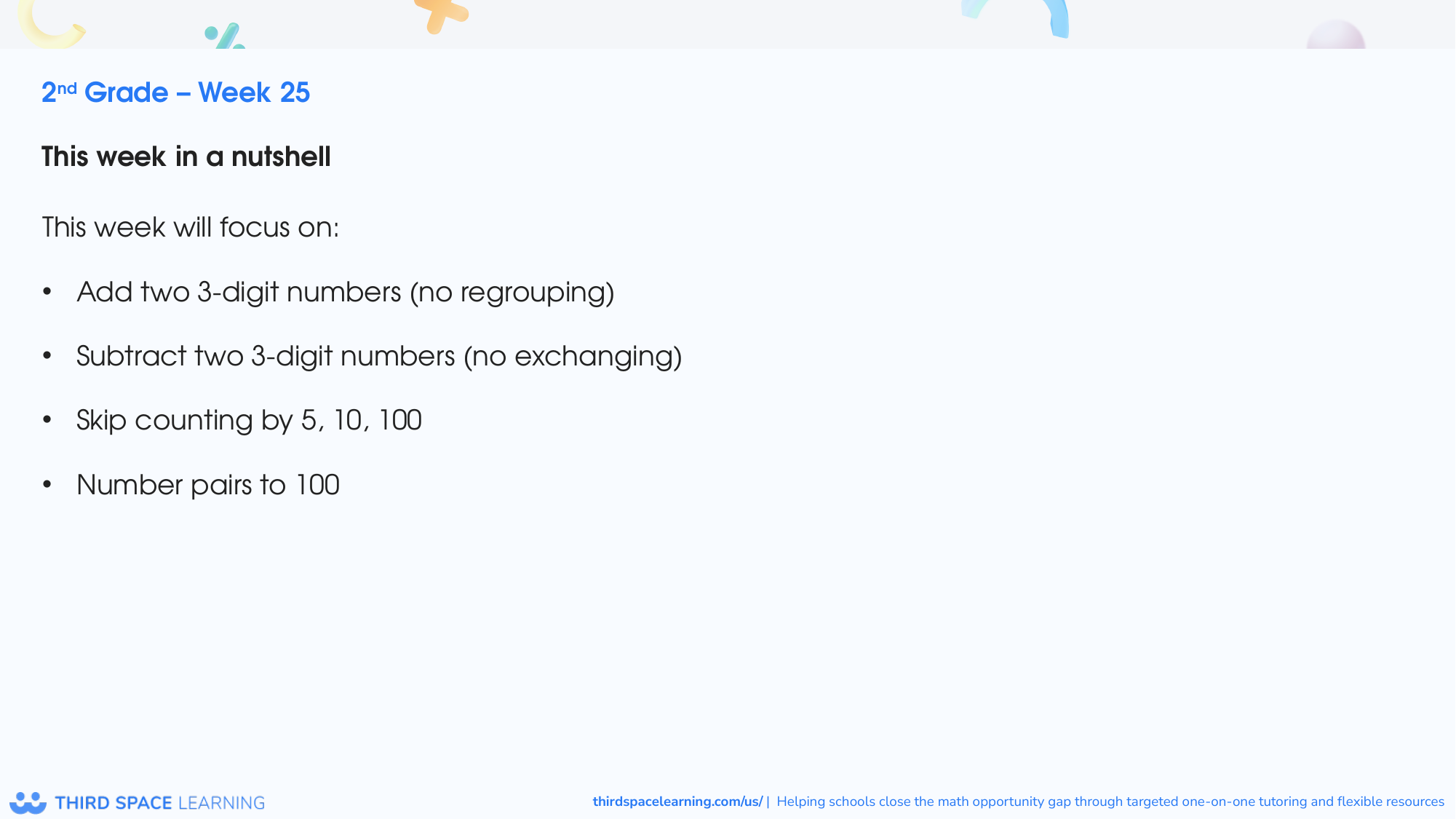

2nd Grade – Week 25
This week in a nutshell
This week will focus on:
Add two 3-digit numbers (no regrouping)
Subtract two 3-digit numbers (no exchanging)
Skip counting by 5, 10, 100
Number pairs to 100